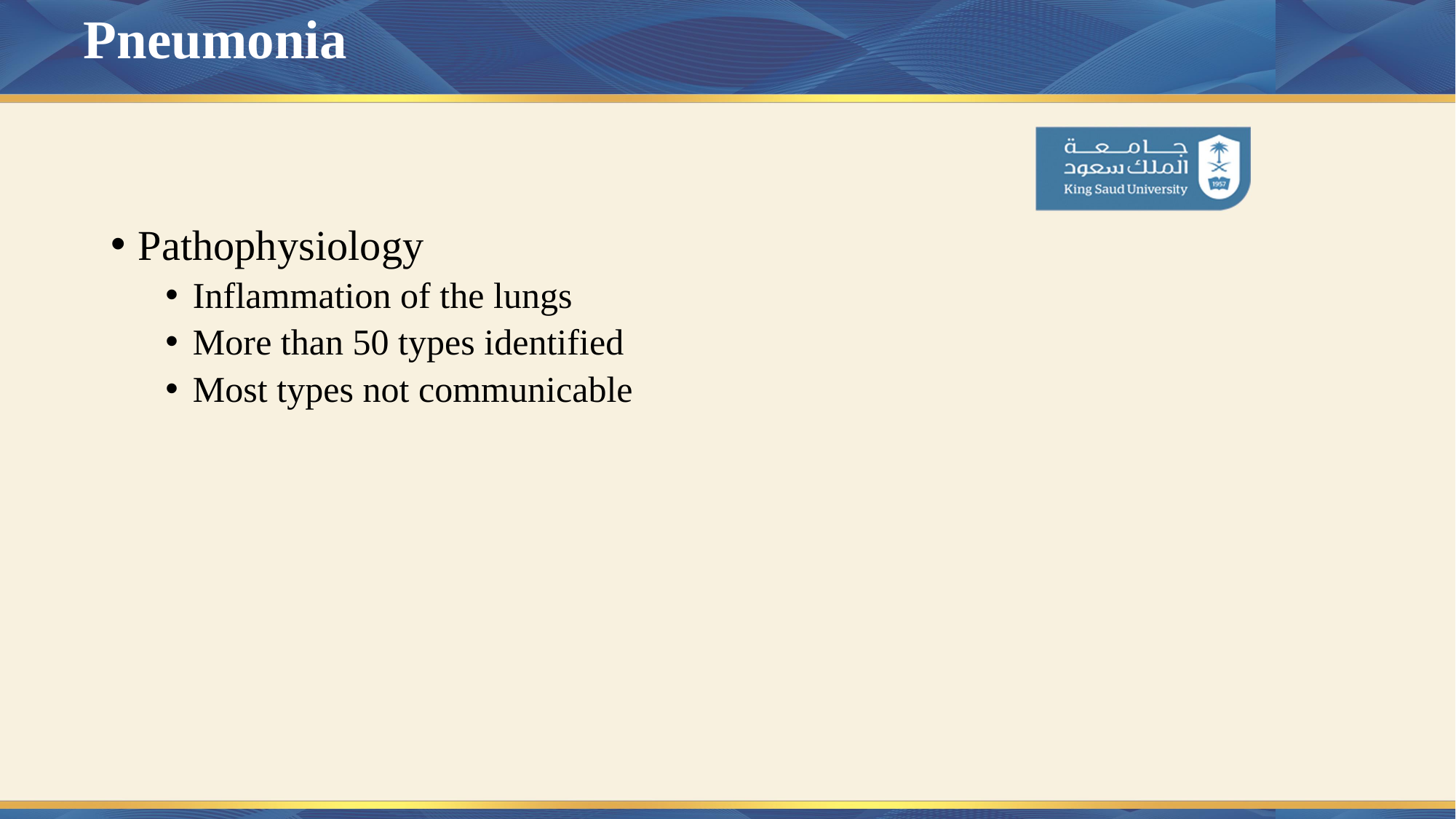

# Pneumonia
Pathophysiology
Inflammation of the lungs
More than 50 types identified
Most types not communicable